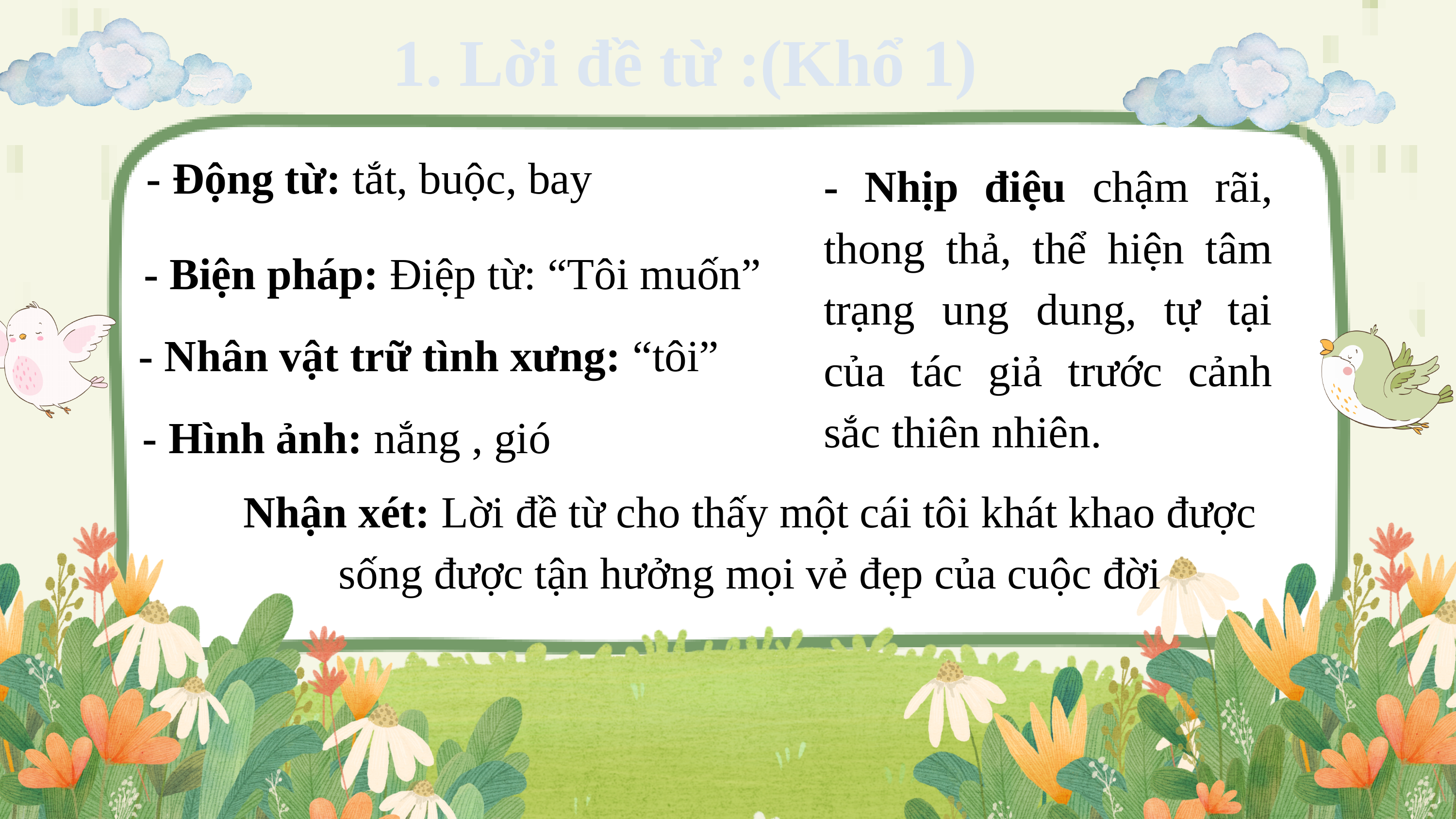

1. Lời đề từ :(Khổ 1)

- Nhịp điệu chậm rãi, thong thả, thể hiện tâm trạng ung dung, tự tại của tác giả trước cảnh sắc thiên nhiên.
- Động từ: tắt, buộc, bay
- Biện pháp: Điệp từ: “Tôi muốn”

- Nhân vật trữ tình xưng: “tôi”

- Hình ảnh: nắng , gió
Nhận xét: Lời đề từ cho thấy một cái tôi khát khao được sống được tận hưởng mọi vẻ đẹp của cuộc đời